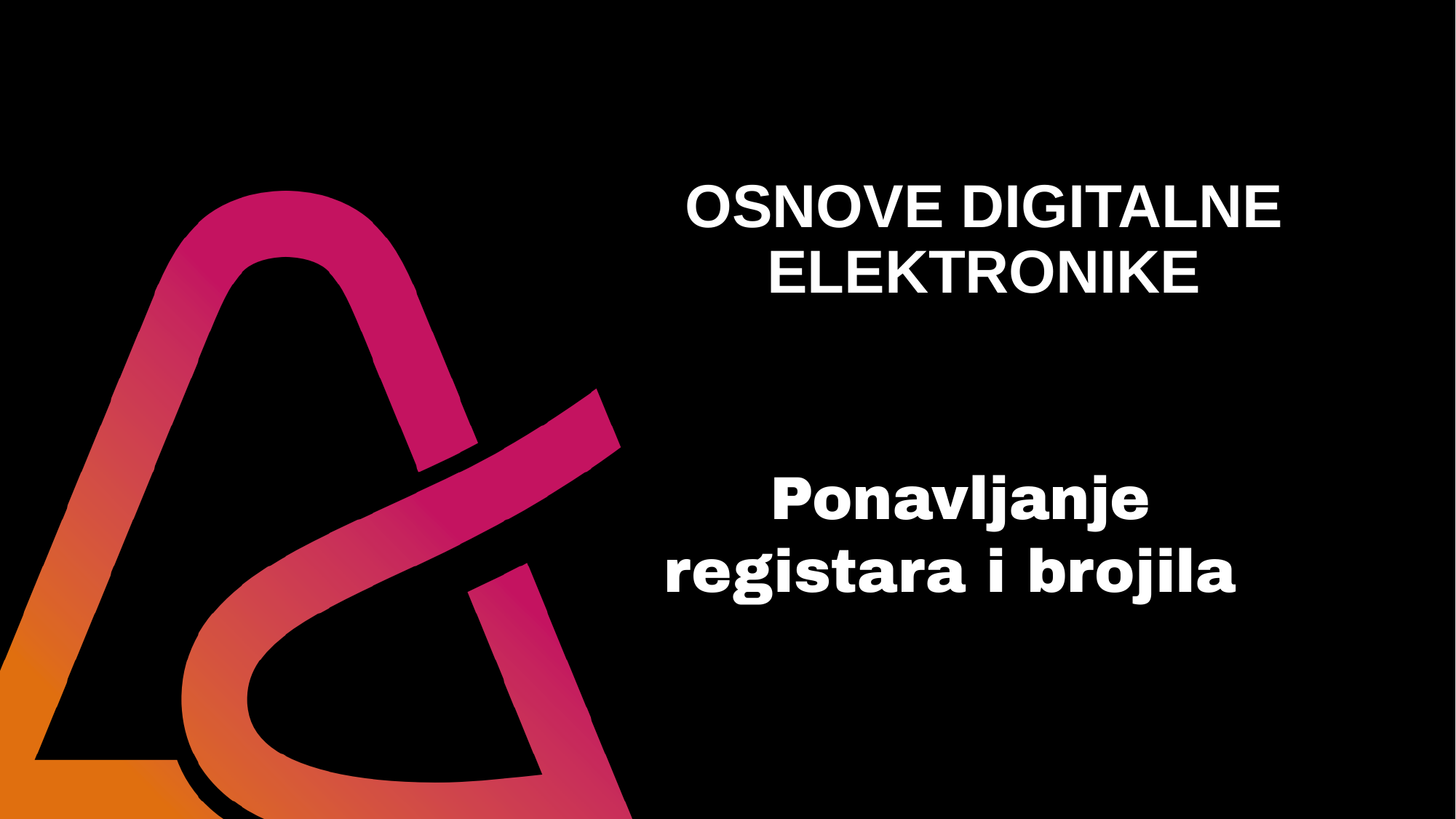

# OSNOVE DIGITALNE ELEKTRONIKE
Ponavljanje registara i brojila